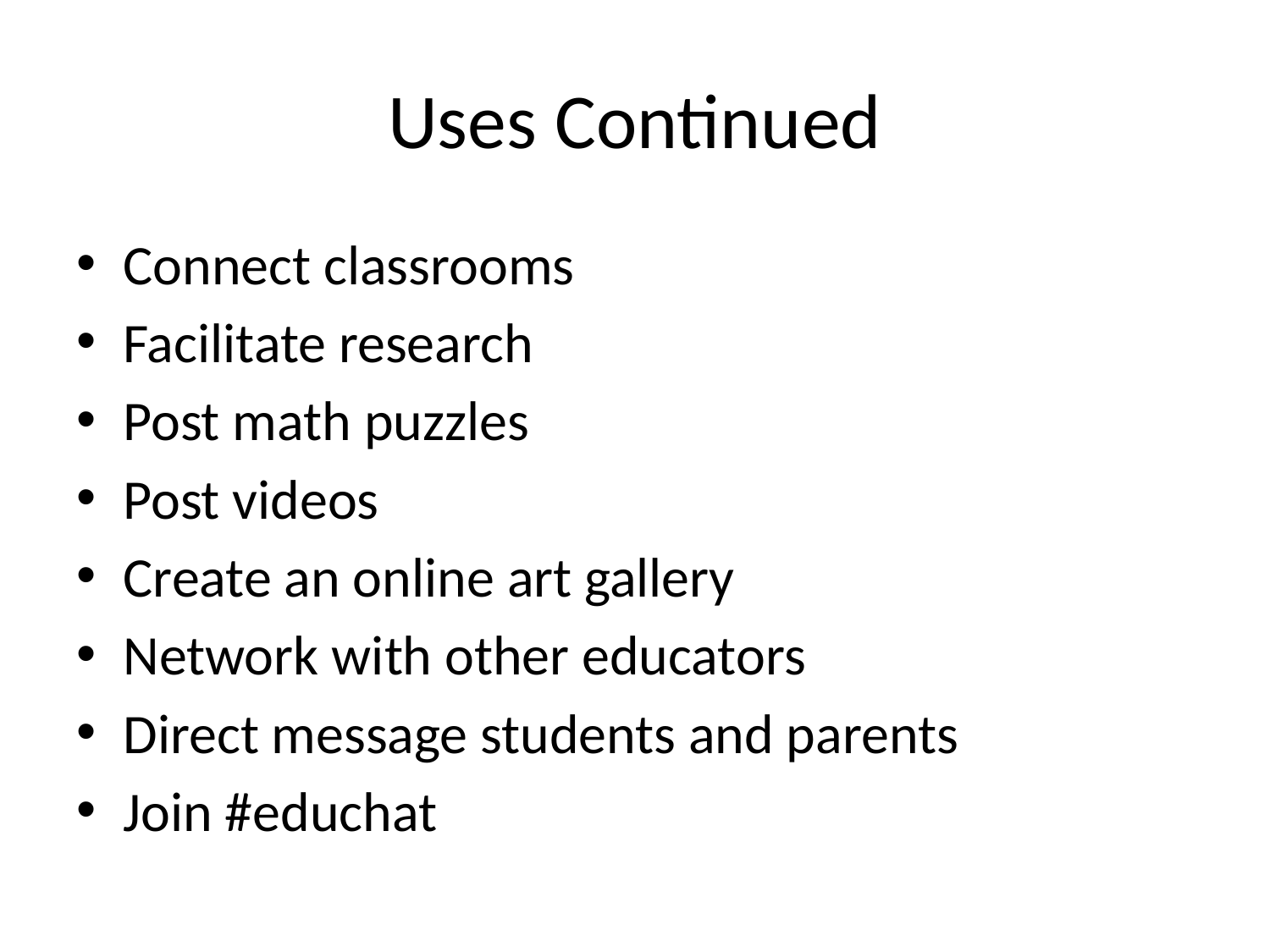

# Uses Continued
Connect classrooms
Facilitate research
Post math puzzles
Post videos
Create an online art gallery
Network with other educators
Direct message students and parents
Join #educhat